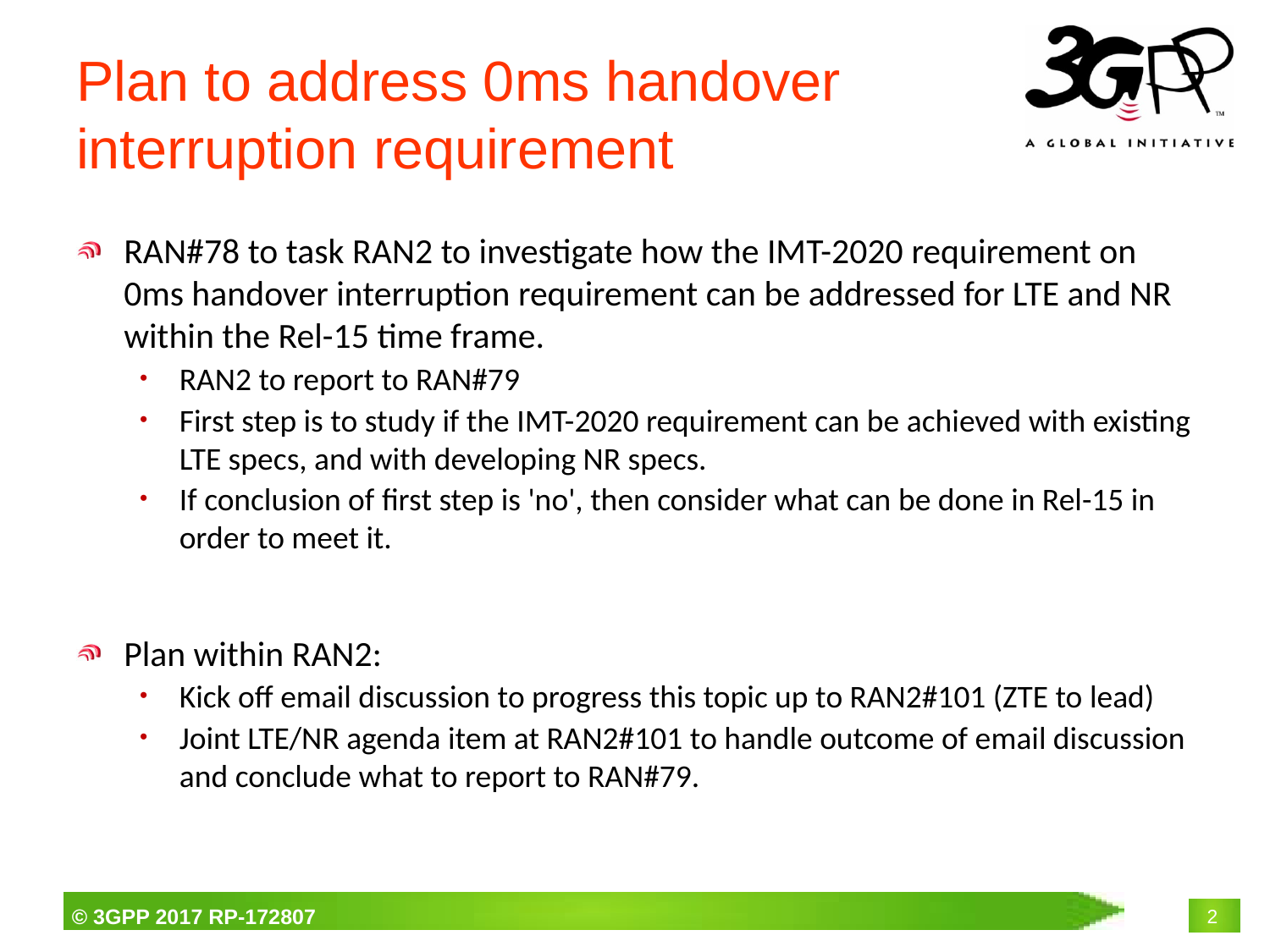

# Plan to address 0ms handover interruption requirement
RAN#78 to task RAN2 to investigate how the IMT-2020 requirement on 0ms handover interruption requirement can be addressed for LTE and NR within the Rel-15 time frame.
RAN2 to report to RAN#79
First step is to study if the IMT-2020 requirement can be achieved with existing LTE specs, and with developing NR specs.
If conclusion of first step is 'no', then consider what can be done in Rel-15 in order to meet it.

Plan within RAN2:
Kick off email discussion to progress this topic up to RAN2#101 (ZTE to lead)
Joint LTE/NR agenda item at RAN2#101 to handle outcome of email discussion and conclude what to report to RAN#79.